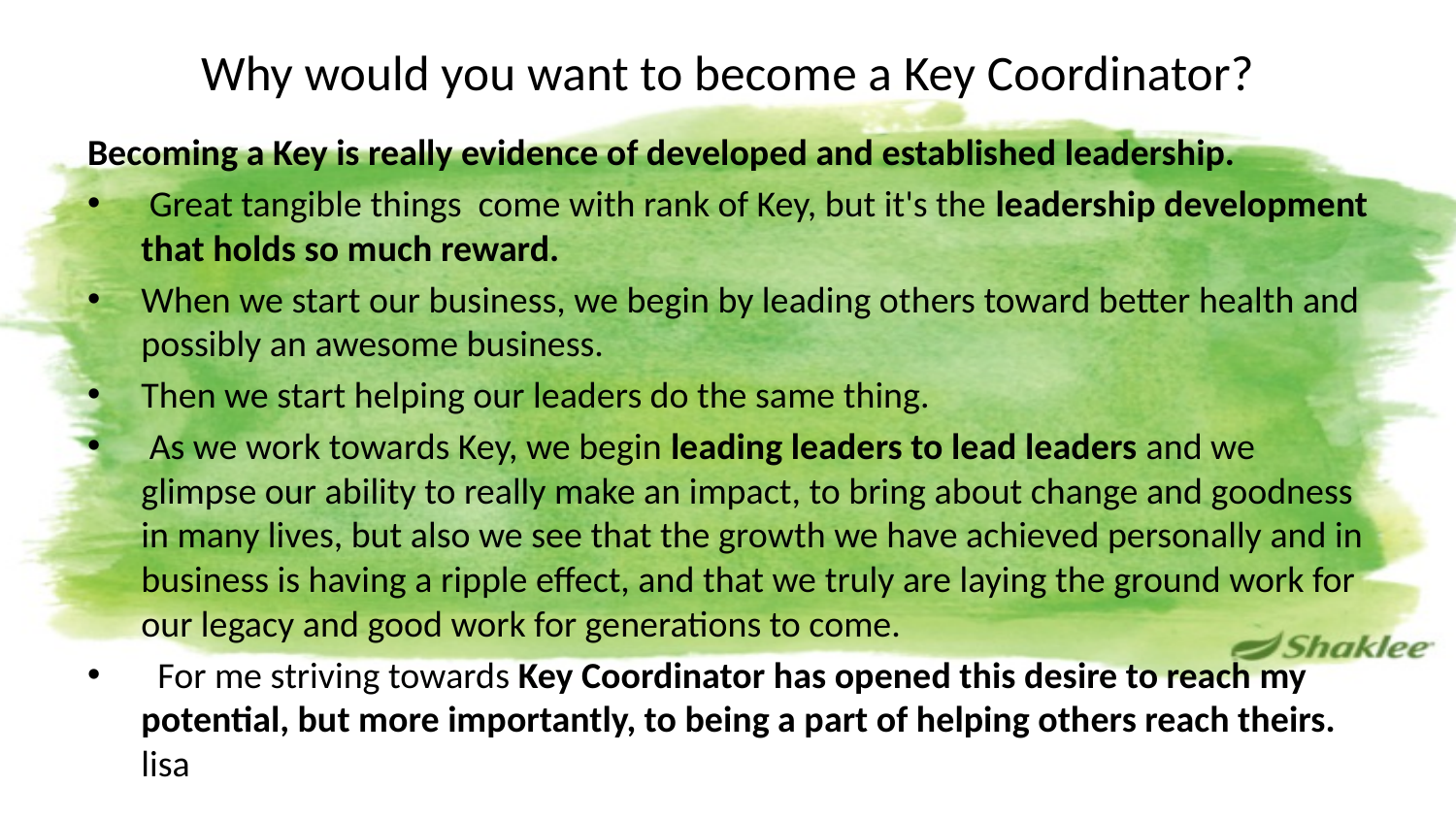

# Why would you want to become a Key Coordinator?
Becoming a Key is really evidence of developed and established leadership.
 Great tangible things  come with rank of Key, but it's the leadership development that holds so much reward.
When we start our business, we begin by leading others toward better health and possibly an awesome business.
Then we start helping our leaders do the same thing.
 As we work towards Key, we begin leading leaders to lead leaders and we glimpse our ability to really make an impact, to bring about change and goodness in many lives, but also we see that the growth we have achieved personally and in business is having a ripple effect, and that we truly are laying the ground work for our legacy and good work for generations to come.
  For me striving towards Key Coordinator has opened this desire to reach my potential, but more importantly, to being a part of helping others reach theirs.				lisa